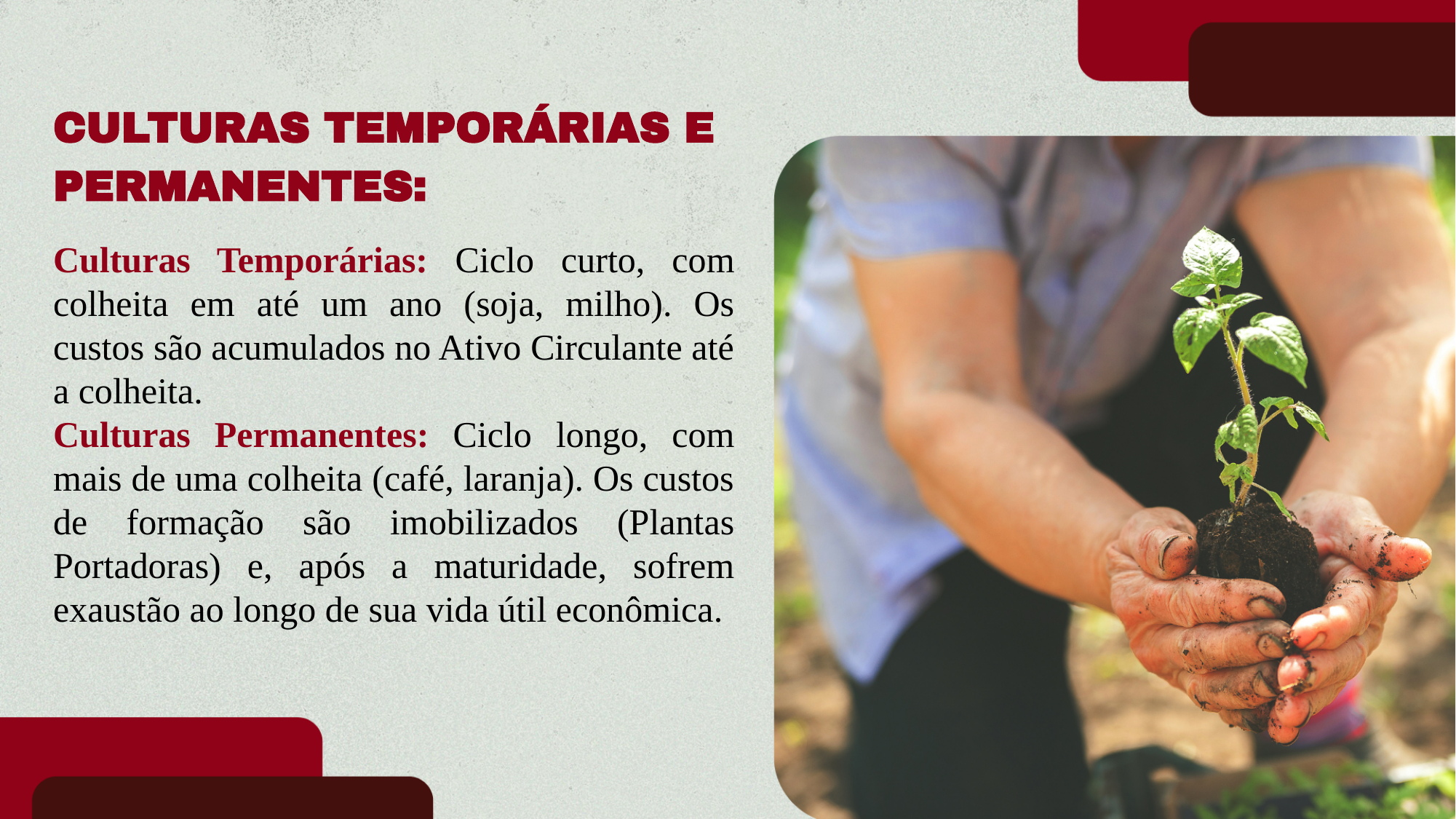

CULTURAS TEMPORÁRIAS E PERMANENTES:
Culturas Temporárias: Ciclo curto, com colheita em até um ano (soja, milho). Os custos são acumulados no Ativo Circulante até a colheita.
Culturas Permanentes: Ciclo longo, com mais de uma colheita (café, laranja). Os custos de formação são imobilizados (Plantas Portadoras) e, após a maturidade, sofrem exaustão ao longo de sua vida útil econômica.